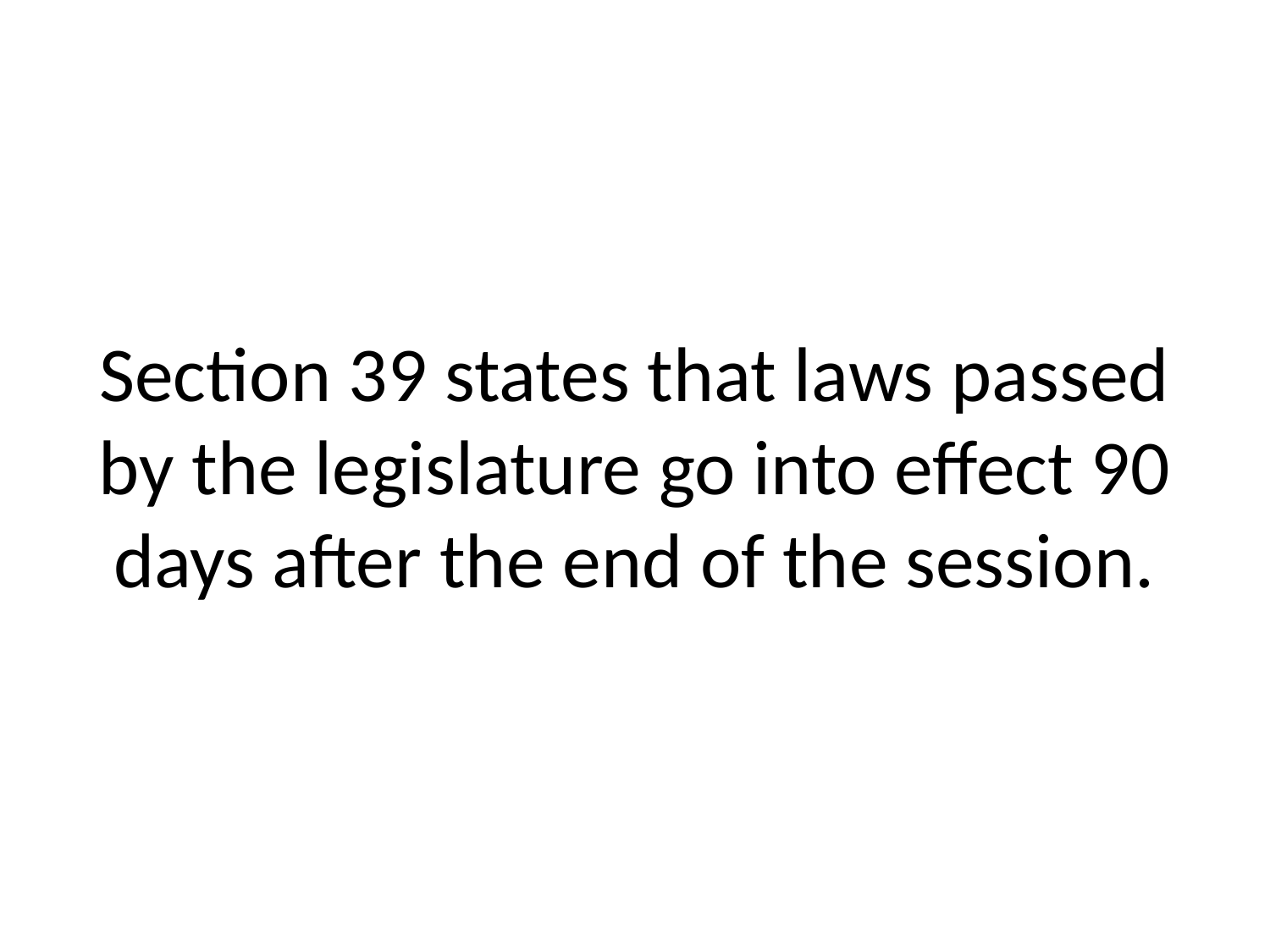

# Section 39 states that laws passed by the legislature go into effect 90 days after the end of the session.